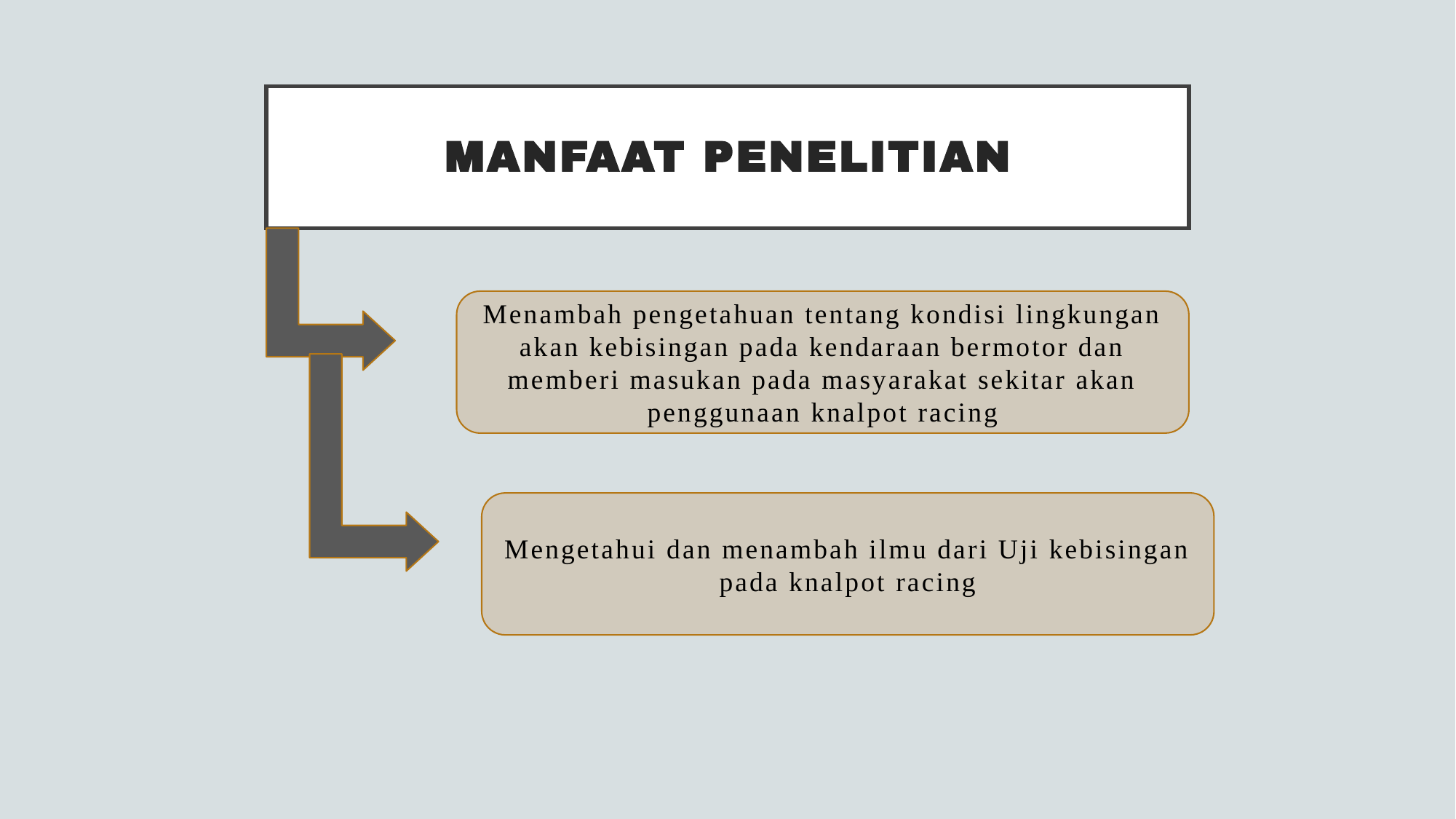

# Manfaat Penelitian

Menambah pengetahuan tentang kondisi lingkungan akan kebisingan pada kendaraan bermotor dan memberi masukan pada masyarakat sekitar akan penggunaan knalpot racing

Mengetahui dan menambah ilmu dari Uji kebisingan pada knalpot racing